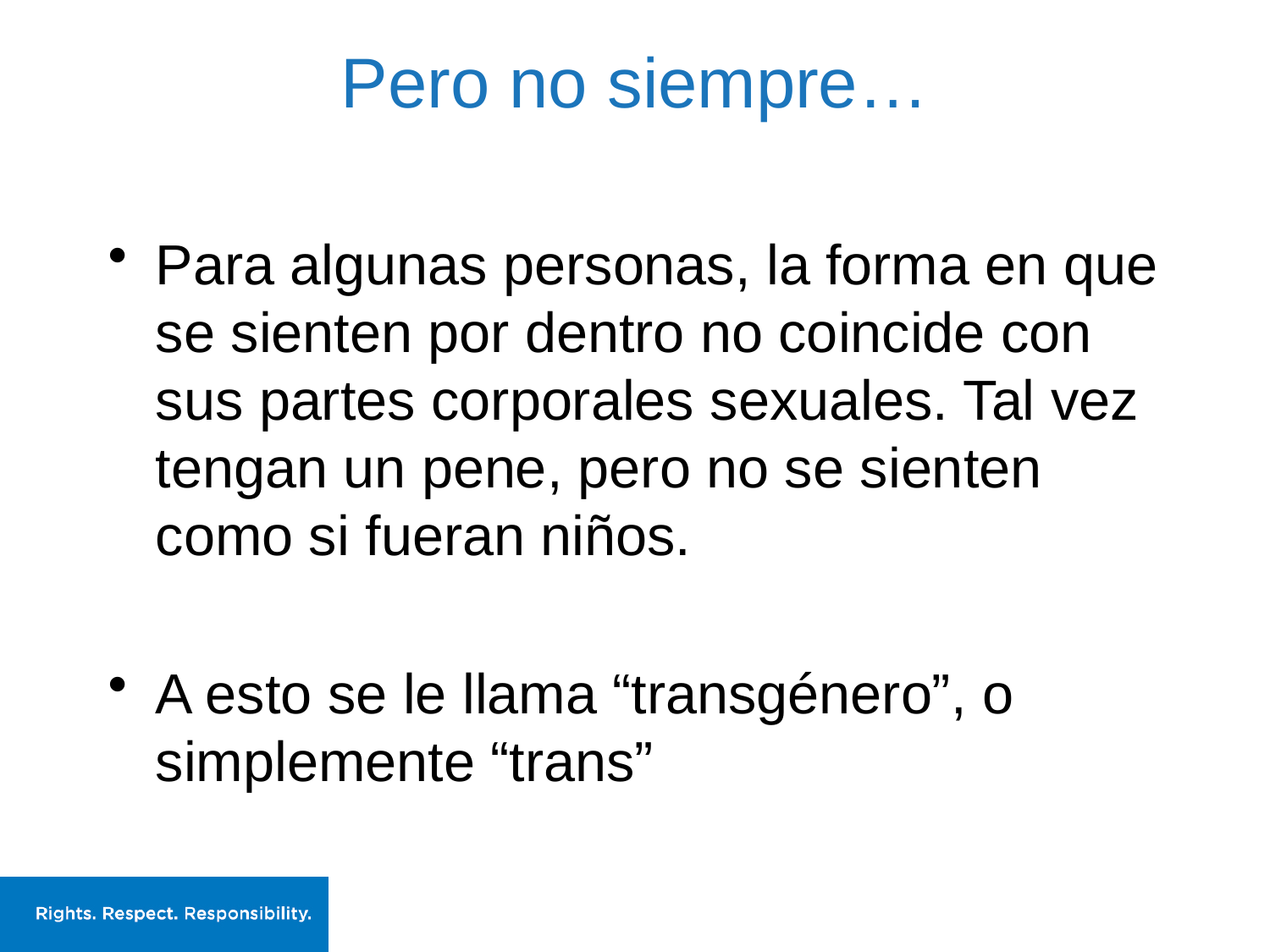

# Pero no siempre…
Para algunas personas, la forma en que se sienten por dentro no coincide con sus partes corporales sexuales. Tal vez tengan un pene, pero no se sienten como si fueran niños.

A esto se le llama “transgénero”, o simplemente “trans”